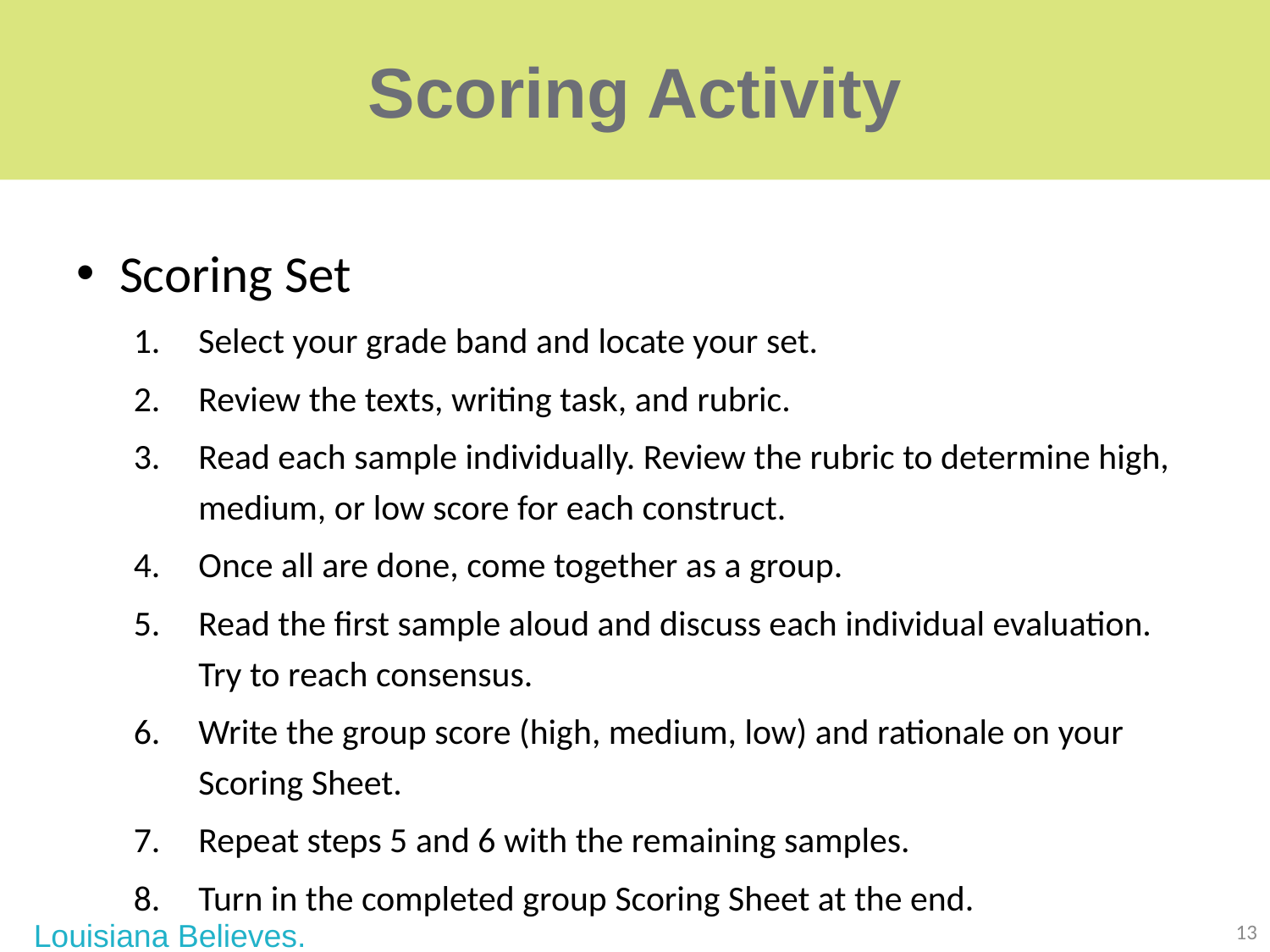

# Scoring Activity
Scoring Set
Select your grade band and locate your set.
Review the texts, writing task, and rubric.
Read each sample individually. Review the rubric to determine high, medium, or low score for each construct.
Once all are done, come together as a group.
Read the first sample aloud and discuss each individual evaluation. Try to reach consensus.
Write the group score (high, medium, low) and rationale on your Scoring Sheet.
Repeat steps 5 and 6 with the remaining samples.
Turn in the completed group Scoring Sheet at the end.
Louisiana Believes.
13